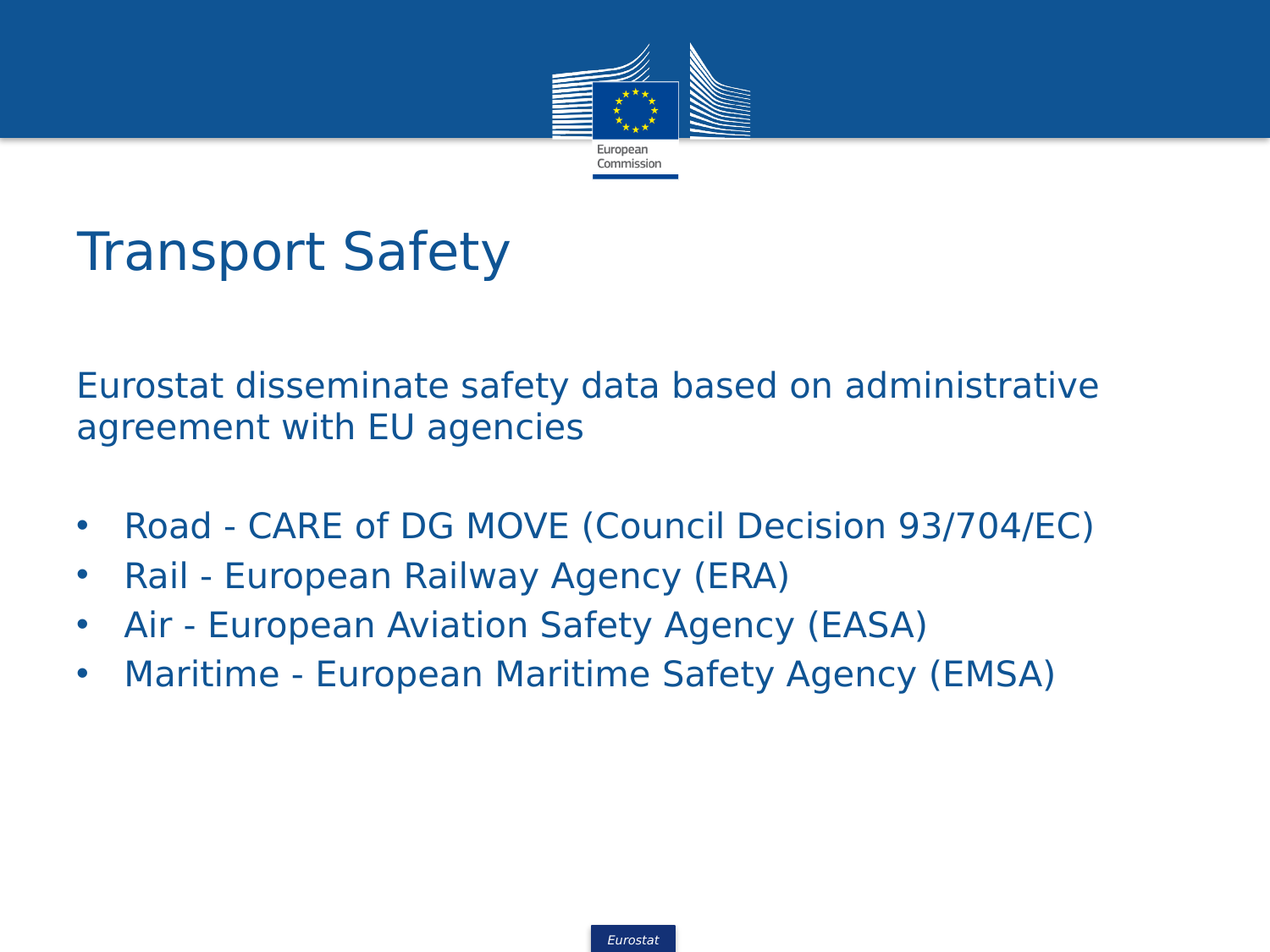

# Transport Safety
Eurostat disseminate safety data based on administrative agreement with EU agencies

Road - CARE of DG MOVE (Council Decision 93/704/EC)
Rail - European Railway Agency (ERA)
Air - European Aviation Safety Agency (EASA)
Maritime - European Maritime Safety Agency (EMSA)
27
2/20/2019